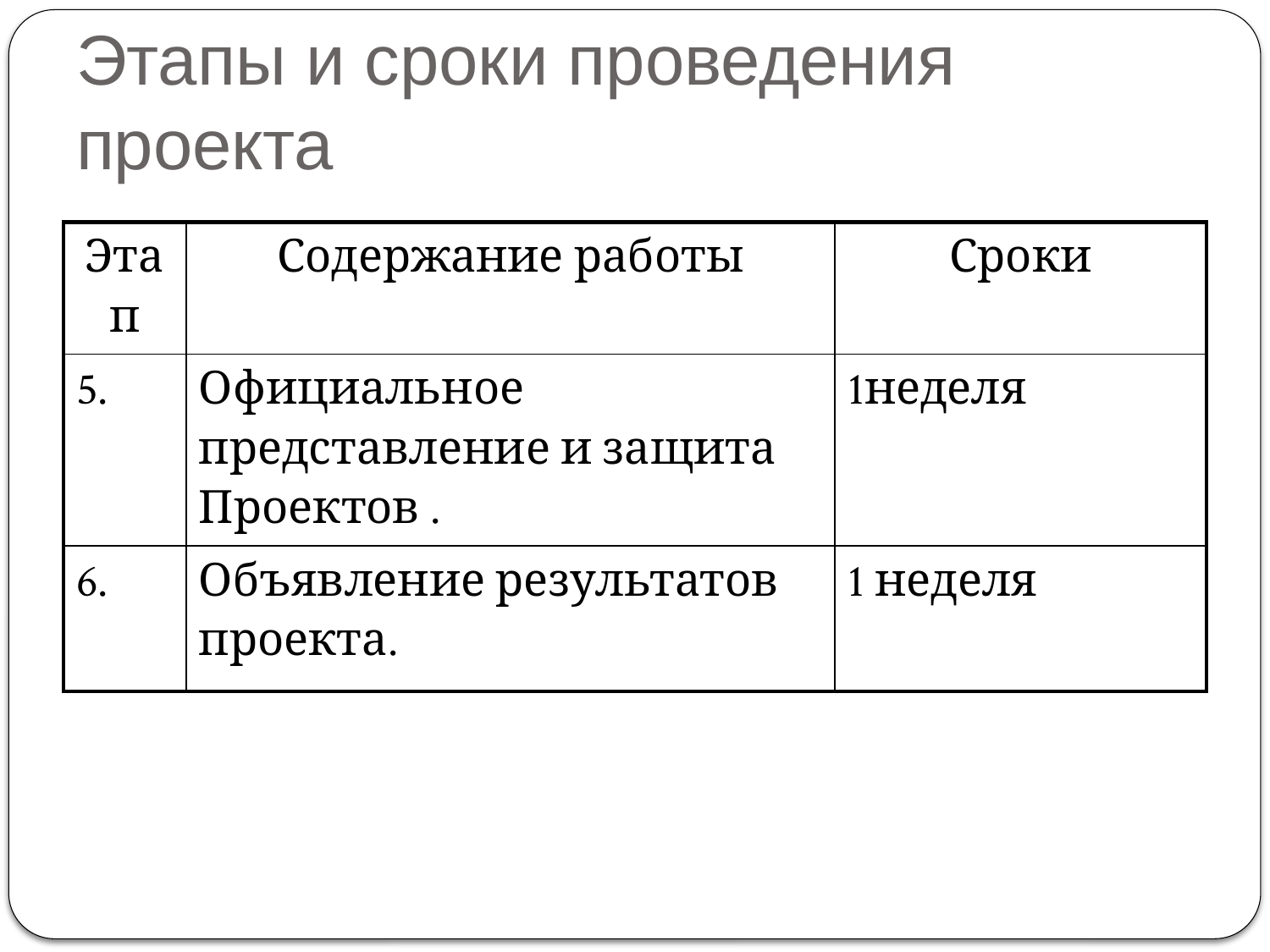

# Этапы и сроки проведения проекта
| Этап | Содержание работы | Сроки |
| --- | --- | --- |
| 5. | Официальное представление и защита Проектов . | 1неделя |
| 6. | Объявление результатов проекта. | 1 неделя |